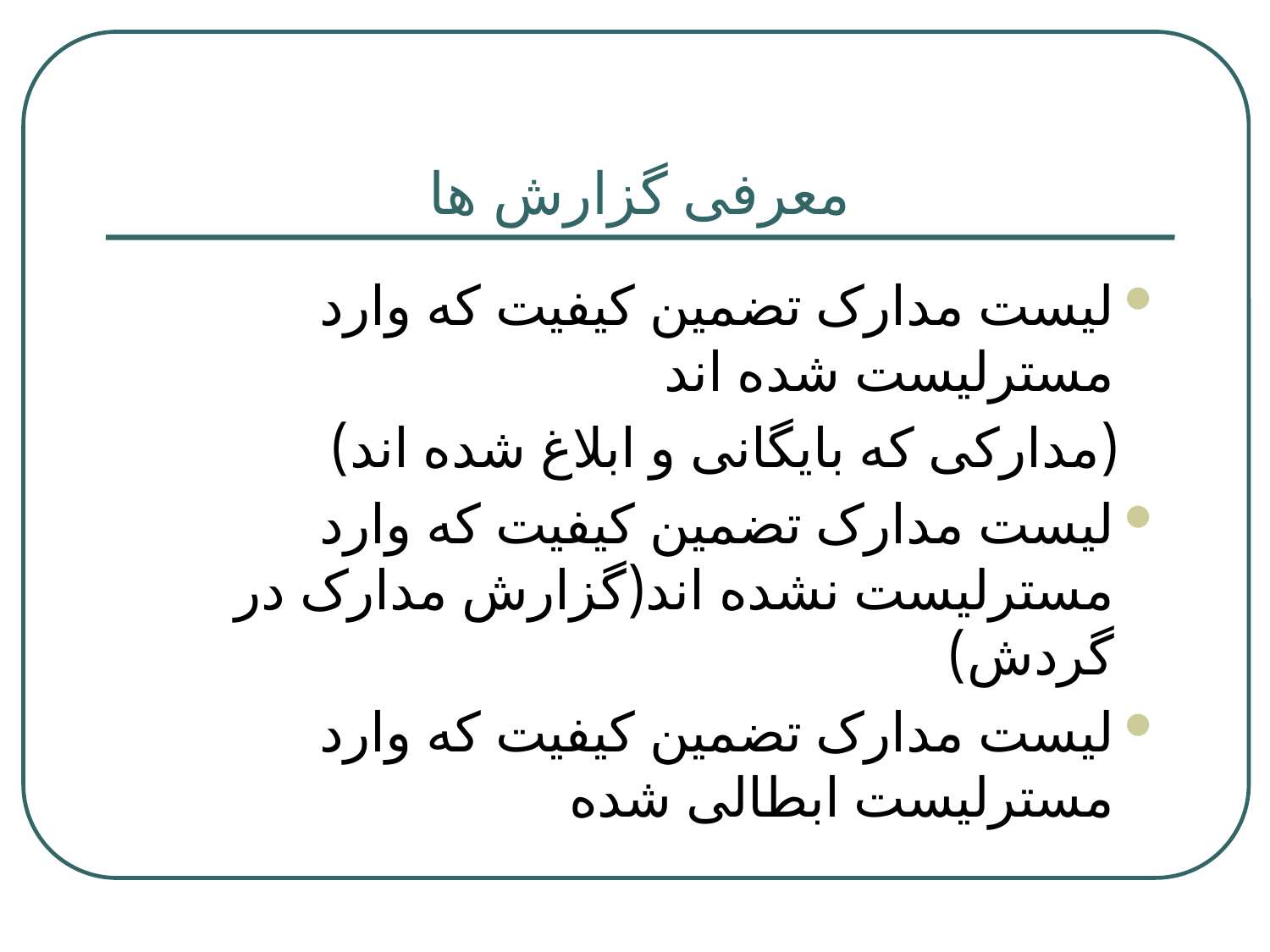

# معرفی گزارش ها
لیست مدارک تضمین کیفیت که وارد مسترلیست شده اند
   (مدارکی که بایگانی و ابلاغ شده اند)
لیست مدارک تضمین کیفیت که وارد مسترلیست نشده اند(گزارش مدارک در گردش)
لیست مدارک تضمین کیفیت که وارد مسترلیست ابطالی شده